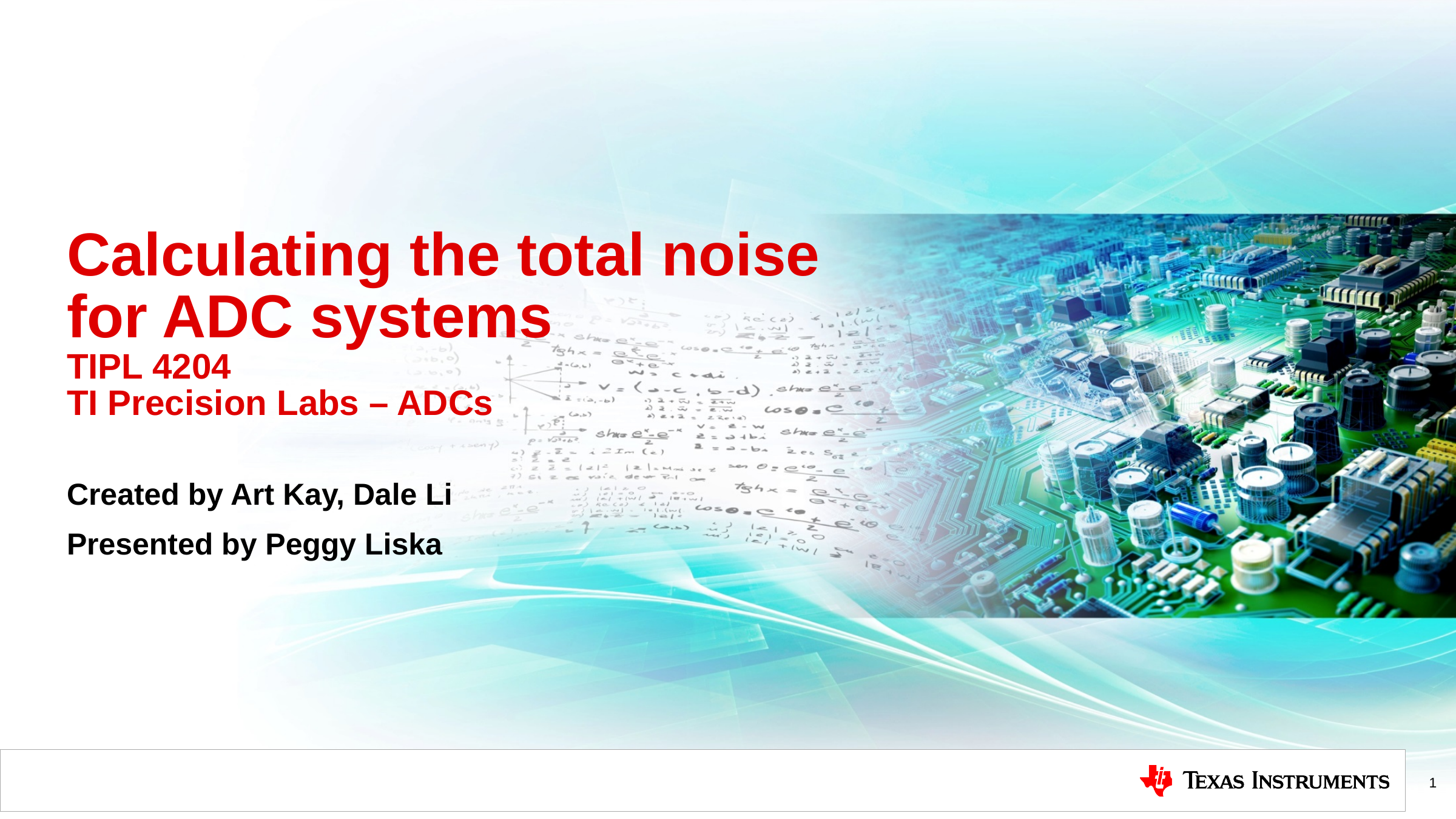

# Calculating the total noise for ADC systems TIPL 4204 TI Precision Labs – ADCs
Created by Art Kay, Dale Li
Presented by Peggy Liska
1